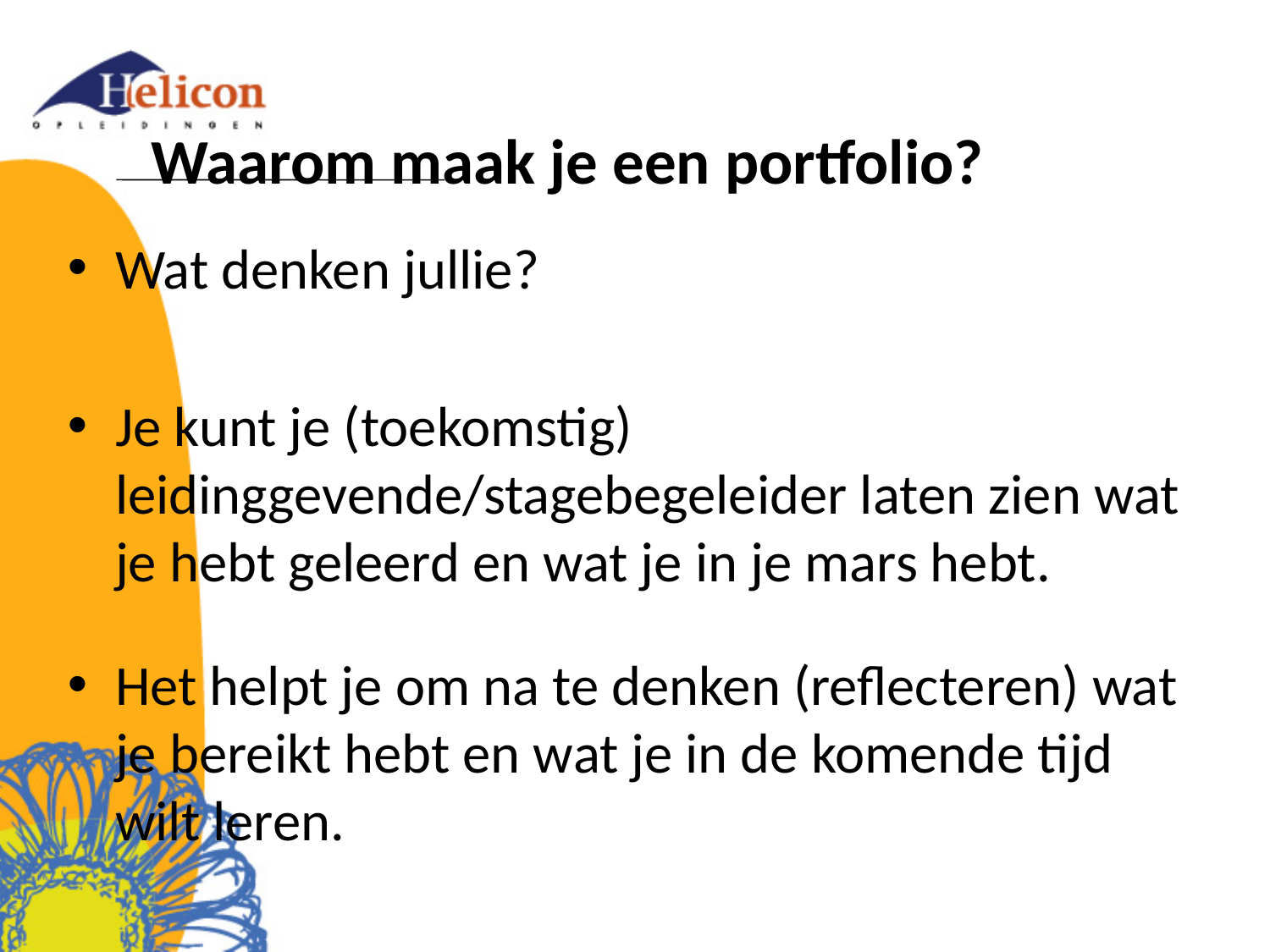

# Waarom maak je een portfolio?

Wat denken jullie?

Je kunt je (toekomstig) leidinggevende/stagebegeleider laten zien wat je hebt geleerd en wat je in je mars hebt.

Het helpt je om na te denken (reflecteren) wat je bereikt hebt en wat je in de komende tijd wilt leren.